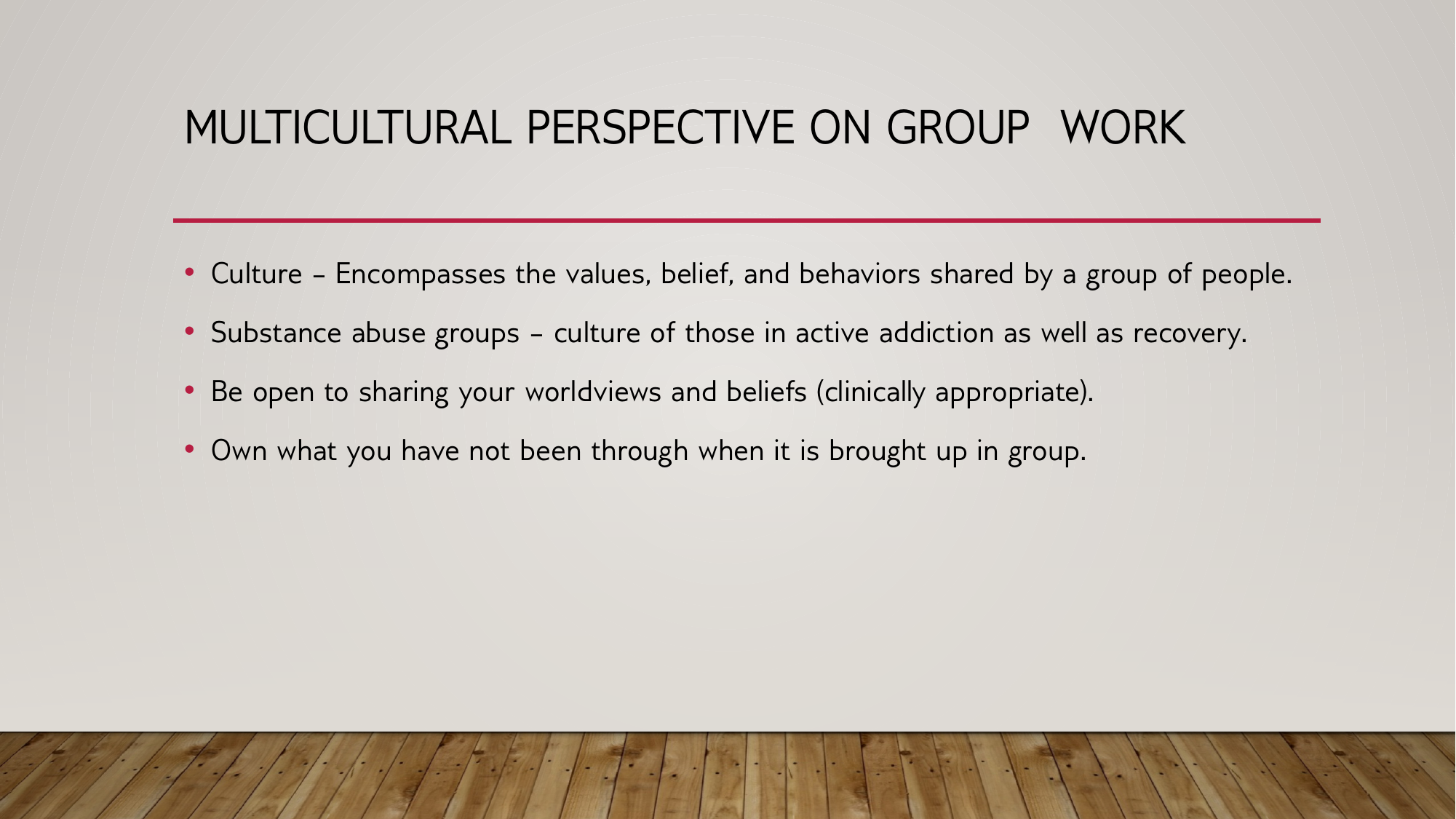

# Multicultural perspective on group  work
Culture – Encompasses the values, belief, and behaviors shared by a group of people.
Substance abuse groups – culture of those in active addiction as well as recovery.
Be open to sharing your worldviews and beliefs (clinically appropriate).
Own what you have not been through when it is brought up in group.